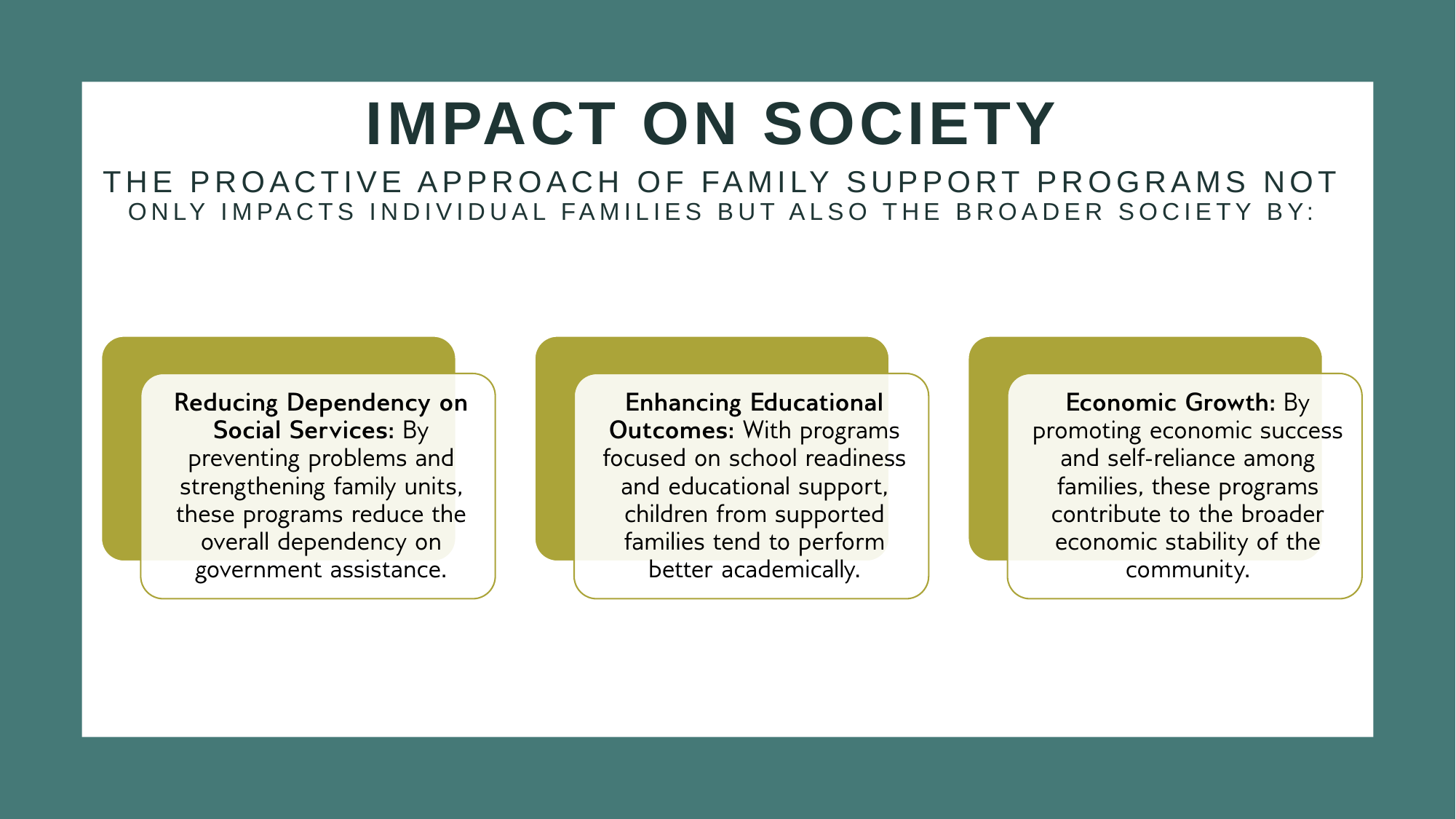

Impact on Society
The proactive approach of Family Support programs not only impacts individual families but also the broader society by:
Reducing Dependency on Social Services: By preventing problems and strengthening family units, these programs reduce the overall dependency on government assistance.
Enhancing Educational Outcomes: With programs focused on school readiness and educational support, children from supported families tend to perform better academically.
Economic Growth: By promoting economic success and self-reliance among families, these programs contribute to the broader economic stability of the community.